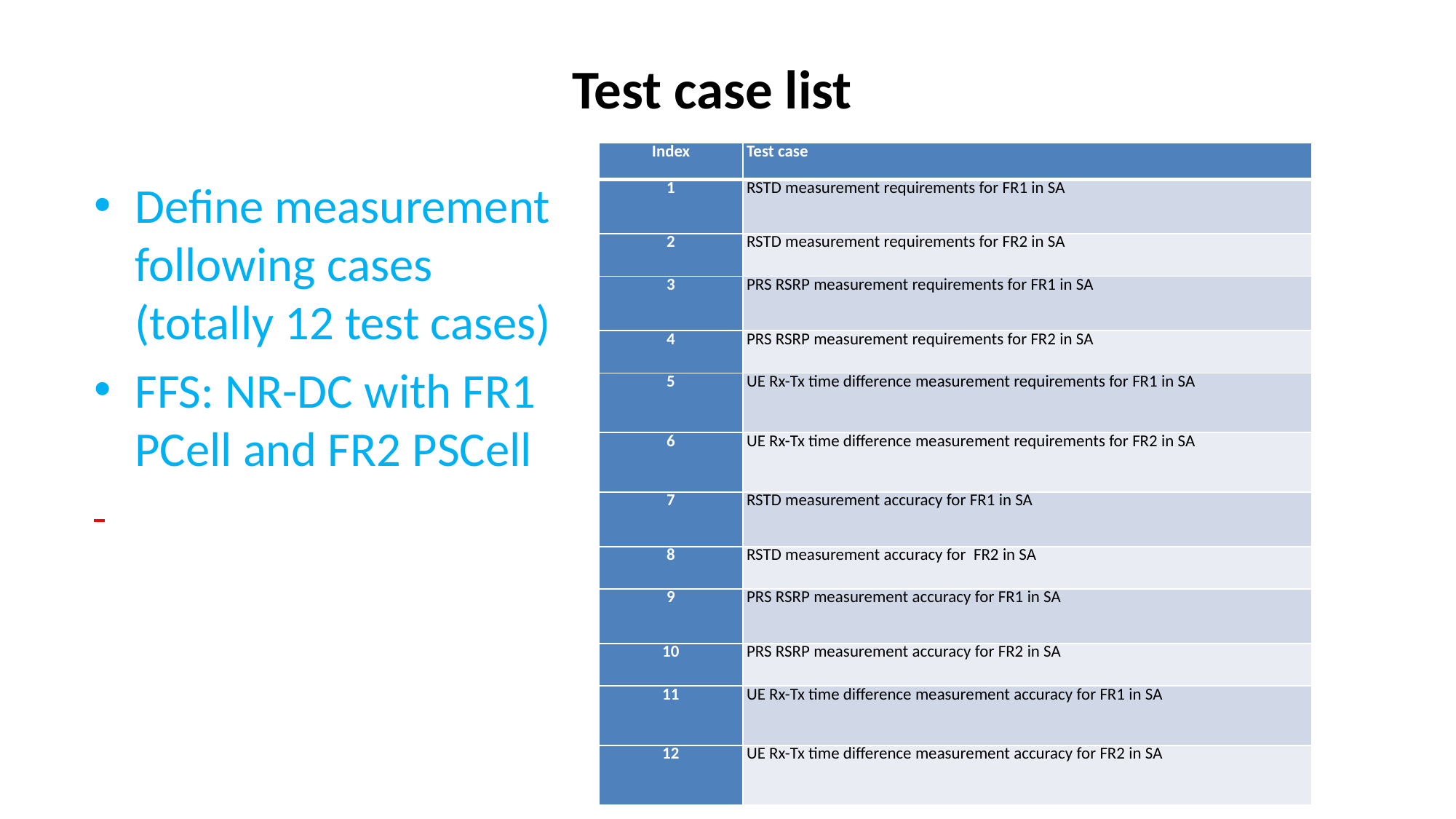

# Test case list
| Index | Test case |
| --- | --- |
| 1 | RSTD measurement requirements for FR1 in SA |
| 2 | RSTD measurement requirements for FR2 in SA |
| 3 | PRS RSRP measurement requirements for FR1 in SA |
| 4 | PRS RSRP measurement requirements for FR2 in SA |
| 5 | UE Rx-Tx time difference measurement requirements for FR1 in SA |
| 6 | UE Rx-Tx time difference measurement requirements for FR2 in SA |
| 7 | RSTD measurement accuracy for FR1 in SA |
| 8 | RSTD measurement accuracy for FR2 in SA |
| 9 | PRS RSRP measurement accuracy for FR1 in SA |
| 10 | PRS RSRP measurement accuracy for FR2 in SA |
| 11 | UE Rx-Tx time difference measurement accuracy for FR1 in SA |
| 12 | UE Rx-Tx time difference measurement accuracy for FR2 in SA |
Define measurement following cases (totally 12 test cases)
FFS: NR-DC with FR1 PCell and FR2 PSCell